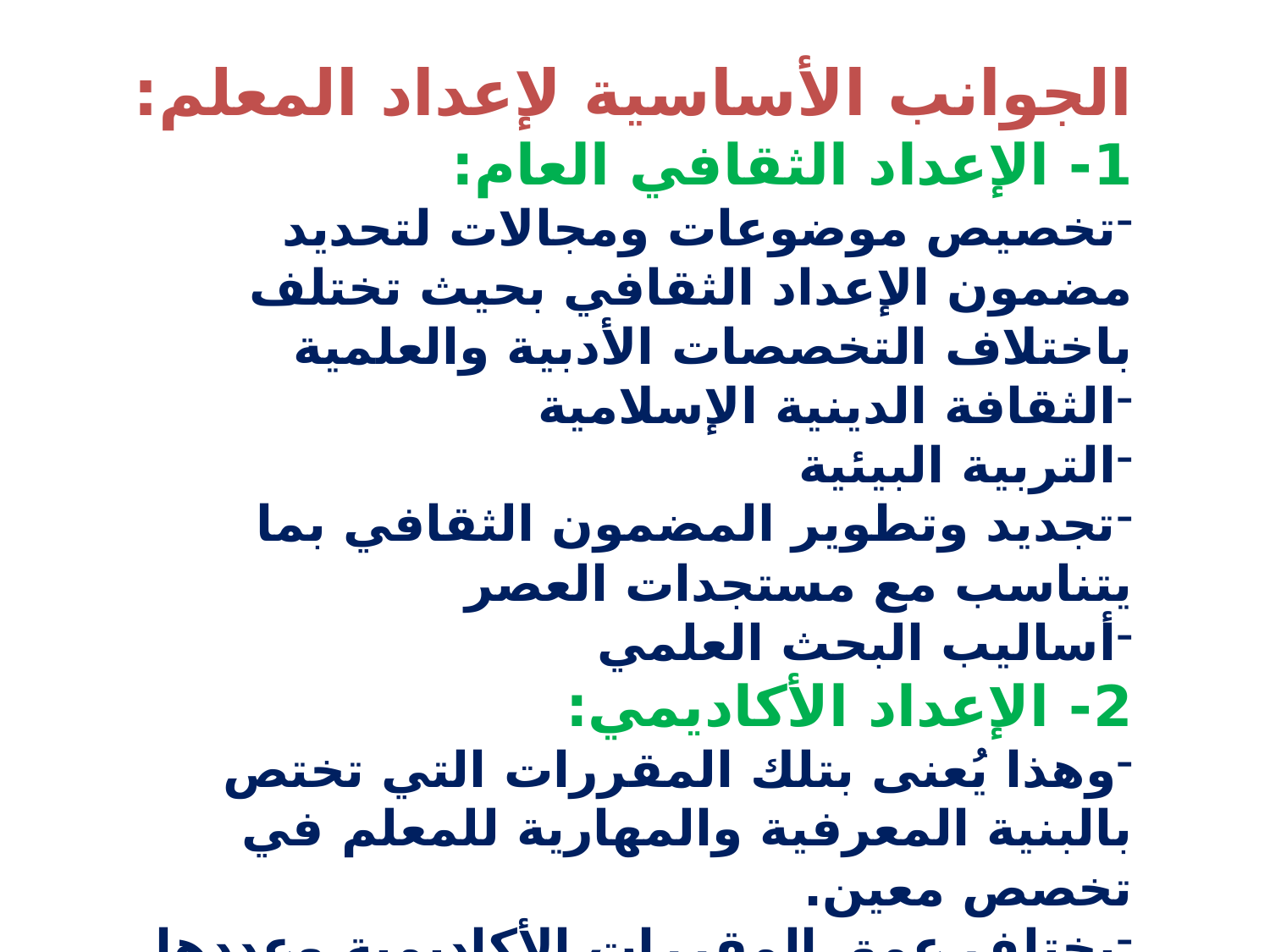

الجوانب الأساسية لإعداد المعلم:
1- الإعداد الثقافي العام:
تخصيص موضوعات ومجالات لتحديد مضمون الإعداد الثقافي بحيث تختلف باختلاف التخصصات الأدبية والعلمية
الثقافة الدينية الإسلامية
التربية البيئية
تجديد وتطوير المضمون الثقافي بما يتناسب مع مستجدات العصر
أساليب البحث العلمي
2- الإعداد الأكاديمي:
وهذا يُعنى بتلك المقررات التي تختص بالبنية المعرفية والمهارية للمعلم في تخصص معين.
يختلف عمق المقررات الأكاديمية وعددها باختلاف مستوى المرحلة التي يعد المعلم للتدريس فيها، فيختلف إعداد معلم الابتدائية عن المتوسطة وعن الثانوية حتى لو كان تحت نفس التخصص.